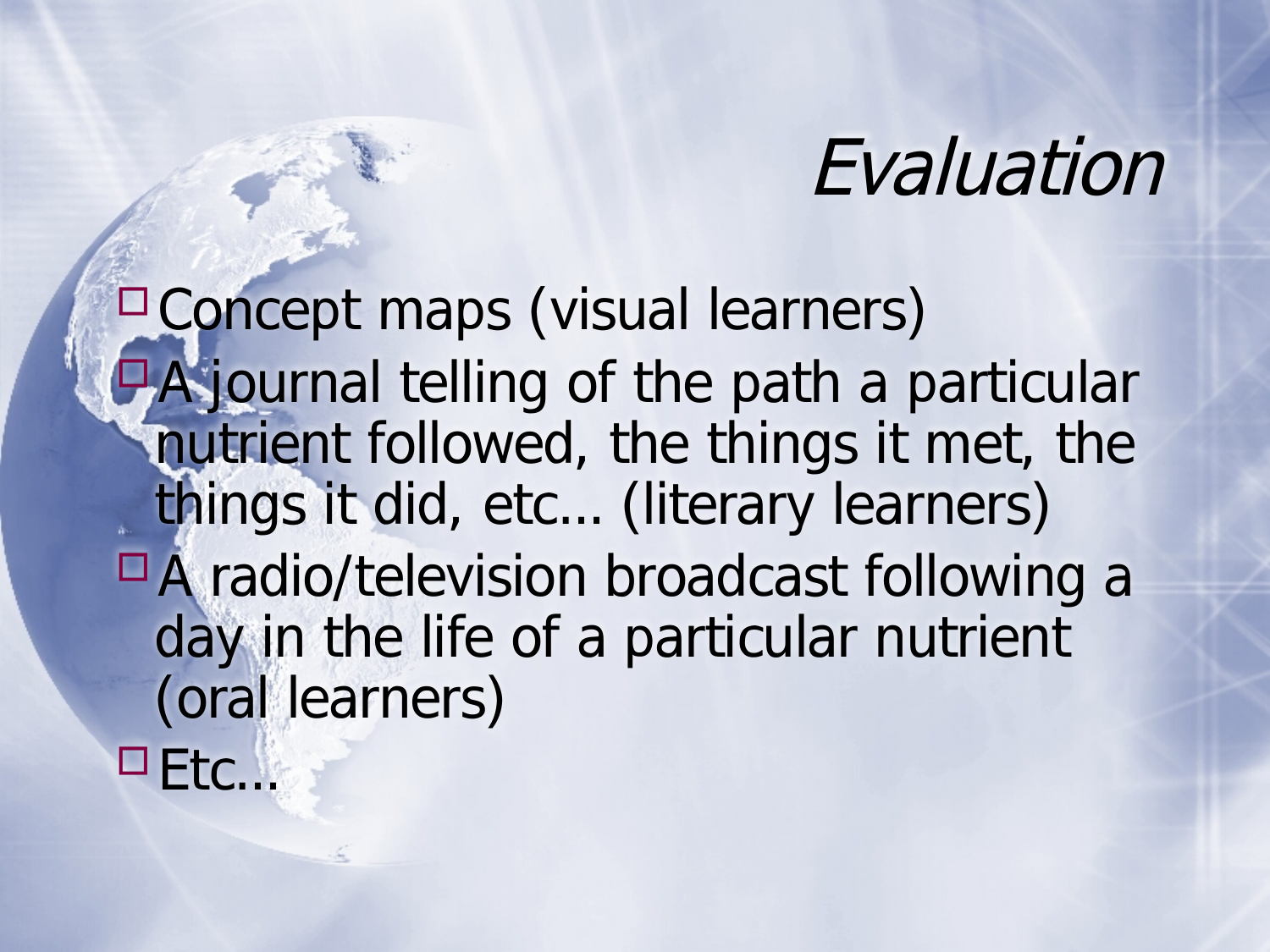

# Evaluation
Concept maps (visual learners)
A journal telling of the path a particular nutrient followed, the things it met, the things it did, etc… (literary learners)
A radio/television broadcast following a day in the life of a particular nutrient (oral learners)
Etc…